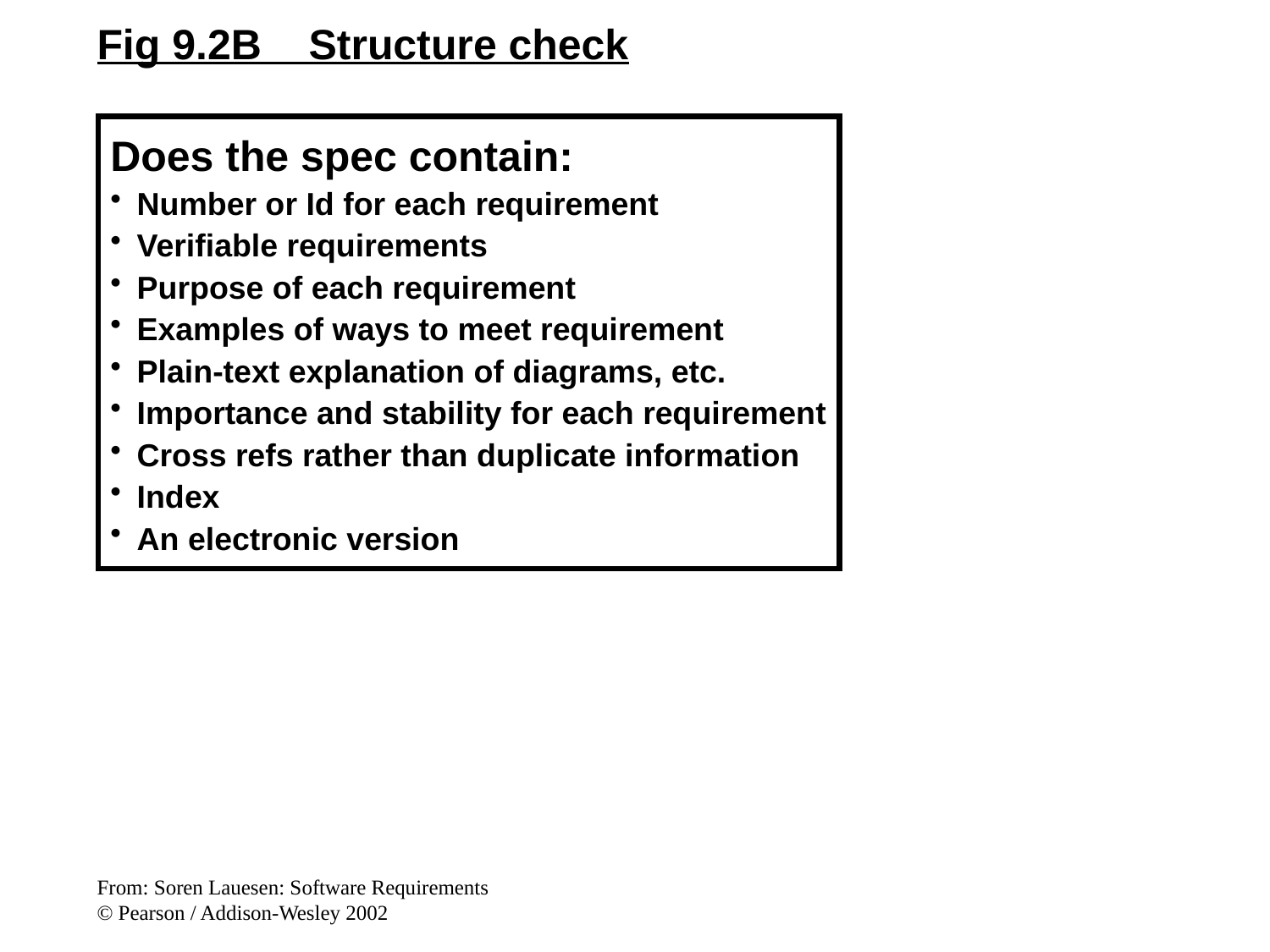

Fig 9.2B    Structure check
Does the spec contain:
Number or Id for each requirement
Verifiable requirements
Purpose of each requirement
Examples of ways to meet requirement
Plain-text explanation of diagrams, etc.
Importance and stability for each requirement
Cross refs rather than duplicate information
Index
An electronic version
From: Soren Lauesen: Software Requirements
© Pearson / Addison-Wesley 2002